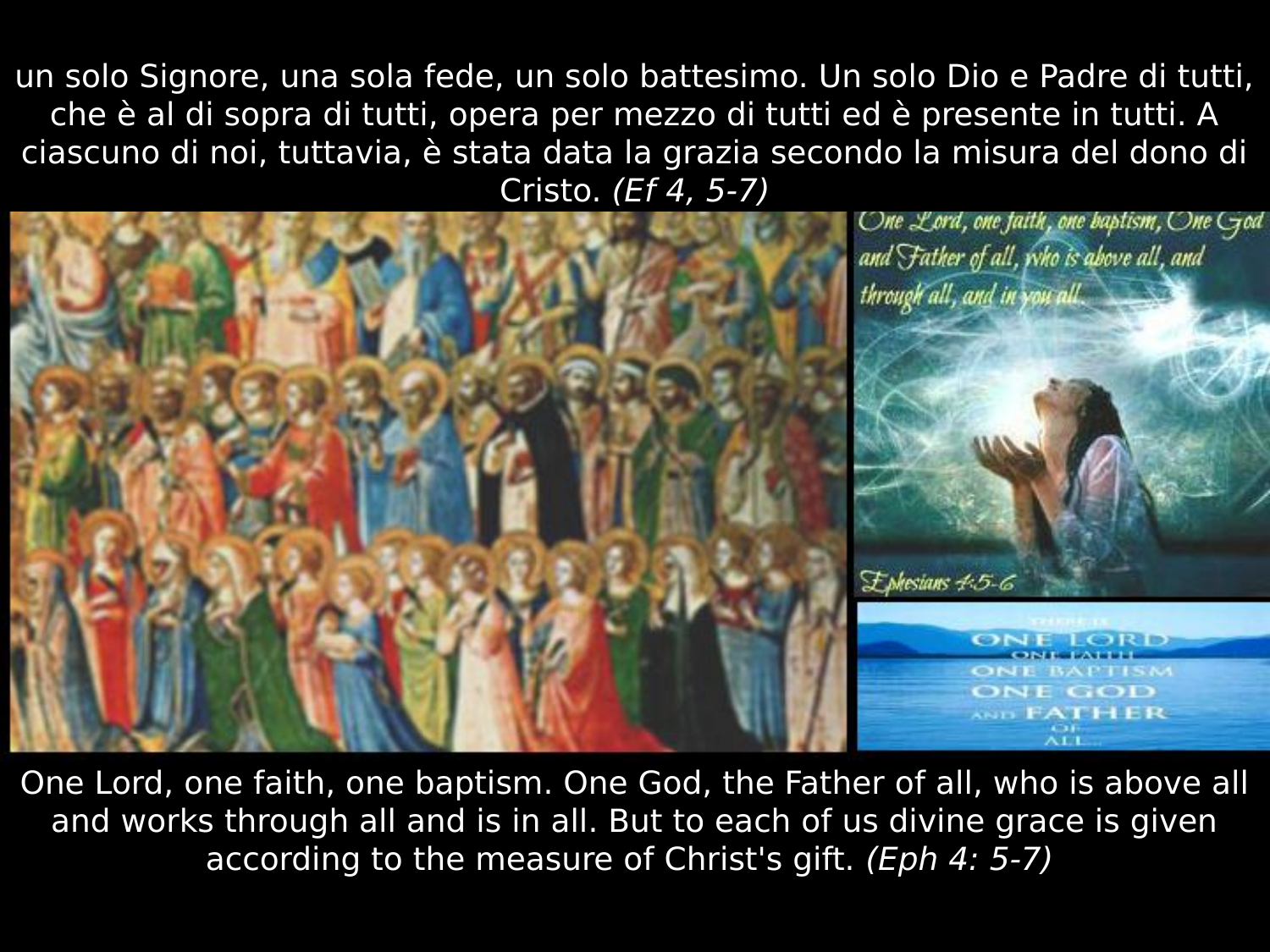

# un solo Signore, una sola fede, un solo battesimo. Un solo Dio e Padre di tutti, che è al di sopra di tutti, opera per mezzo di tutti ed è presente in tutti. A ciascuno di noi, tuttavia, è stata data la grazia secondo la misura del dono di Cristo. (Ef 4, 5-7)
One Lord, one faith, one baptism. One God, the Father of all, who is above all and works through all and is in all. But to each of us divine grace is given according to the measure of Christ's gift. (Eph 4: 5-7)